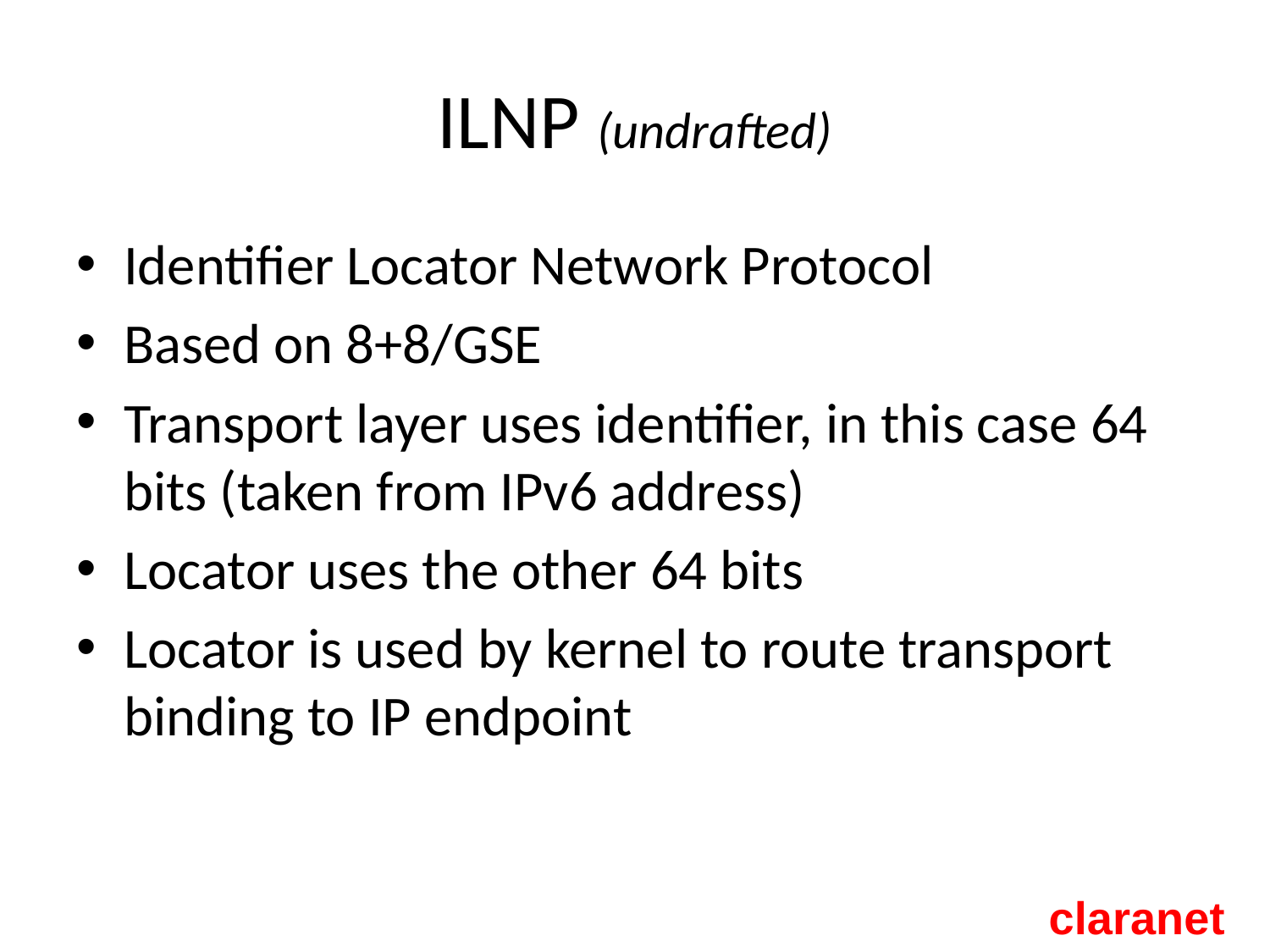

# ILNP (undrafted)
Identifier Locator Network Protocol
Based on 8+8/GSE
Transport layer uses identifier, in this case 64 bits (taken from IPv6 address)
Locator uses the other 64 bits
Locator is used by kernel to route transport binding to IP endpoint